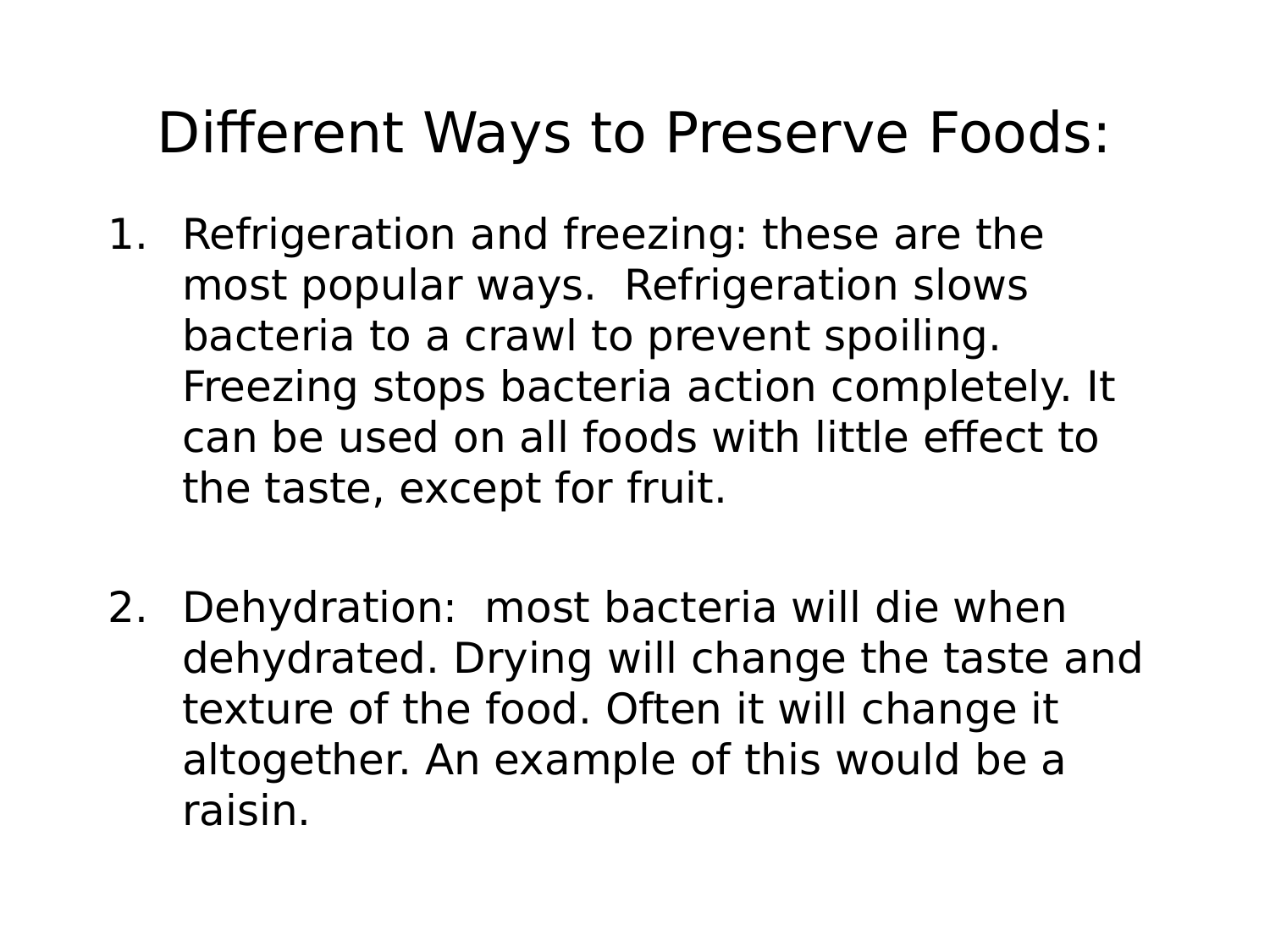

# Different Ways to Preserve Foods:
Refrigeration and freezing: these are the most popular ways.  Refrigeration slows bacteria to a crawl to prevent spoiling. Freezing stops bacteria action completely. It can be used on all foods with little effect to the taste, except for fruit.

Dehydration:  most bacteria will die when dehydrated. Drying will change the taste and texture of the food. Often it will change it altogether. An example of this would be a raisin.